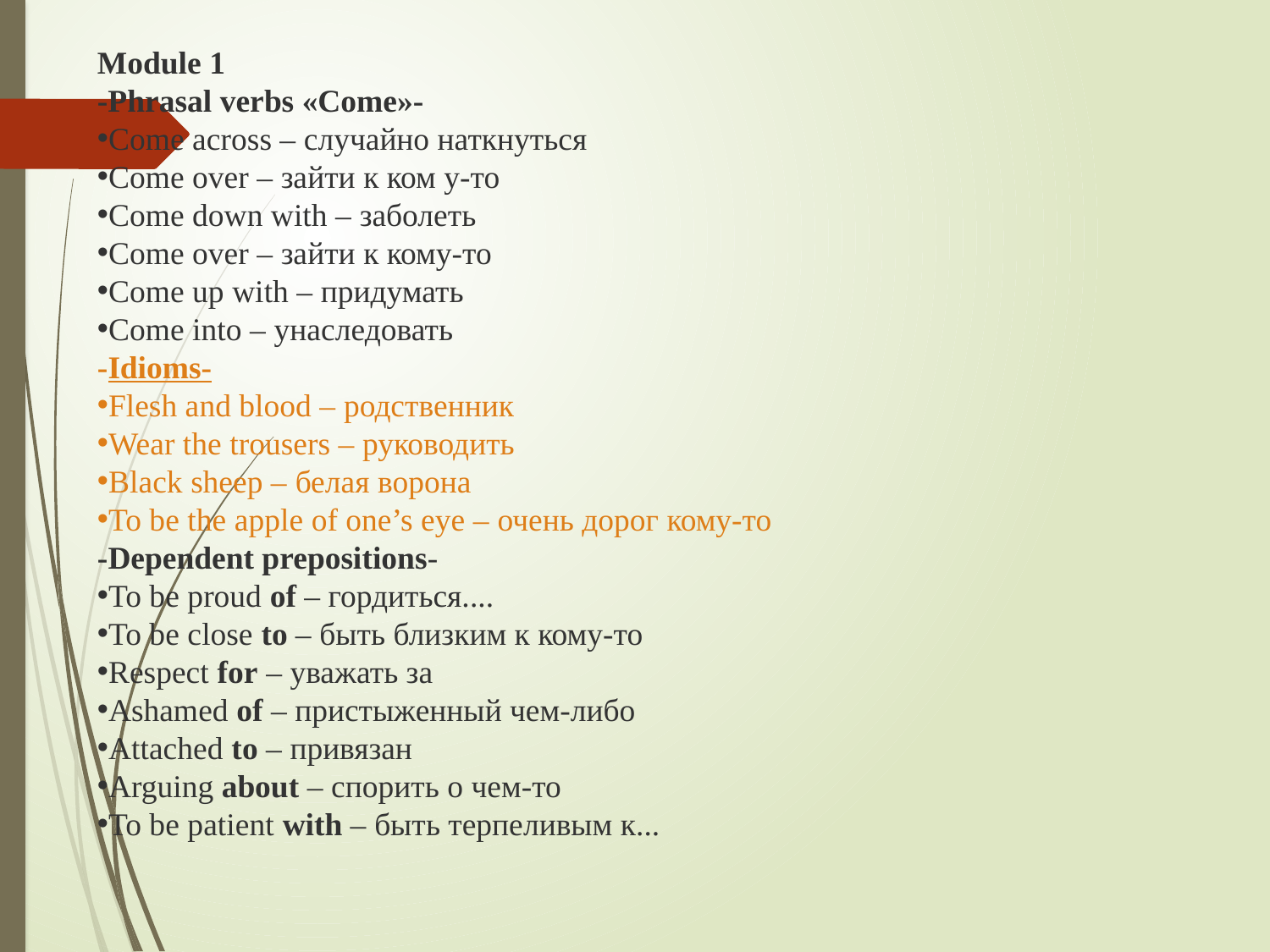

Module 1
-Phrasal verbs «Come»-
Come across – случайно наткнуться
Come over – зайти к ком у-то
Come down with – заболеть
Come over – зайти к кому-то
Come up with – придумать
Come into – унаследовать
-Idioms-
Flesh and blood – родственник
Wear the trousers – руководить
Black sheep – белая ворона
To be the apple of one’s eye – очень дорог кому-то
-Dependent prepositions-
To be proud of – гордиться....
To be close to – быть близким к кому-то
Respect for – уважать за
Ashamed of – пристыженный чем-либо
Attached to – привязан
Arguing about – спорить о чем-то
To be patient with – быть терпеливым к...